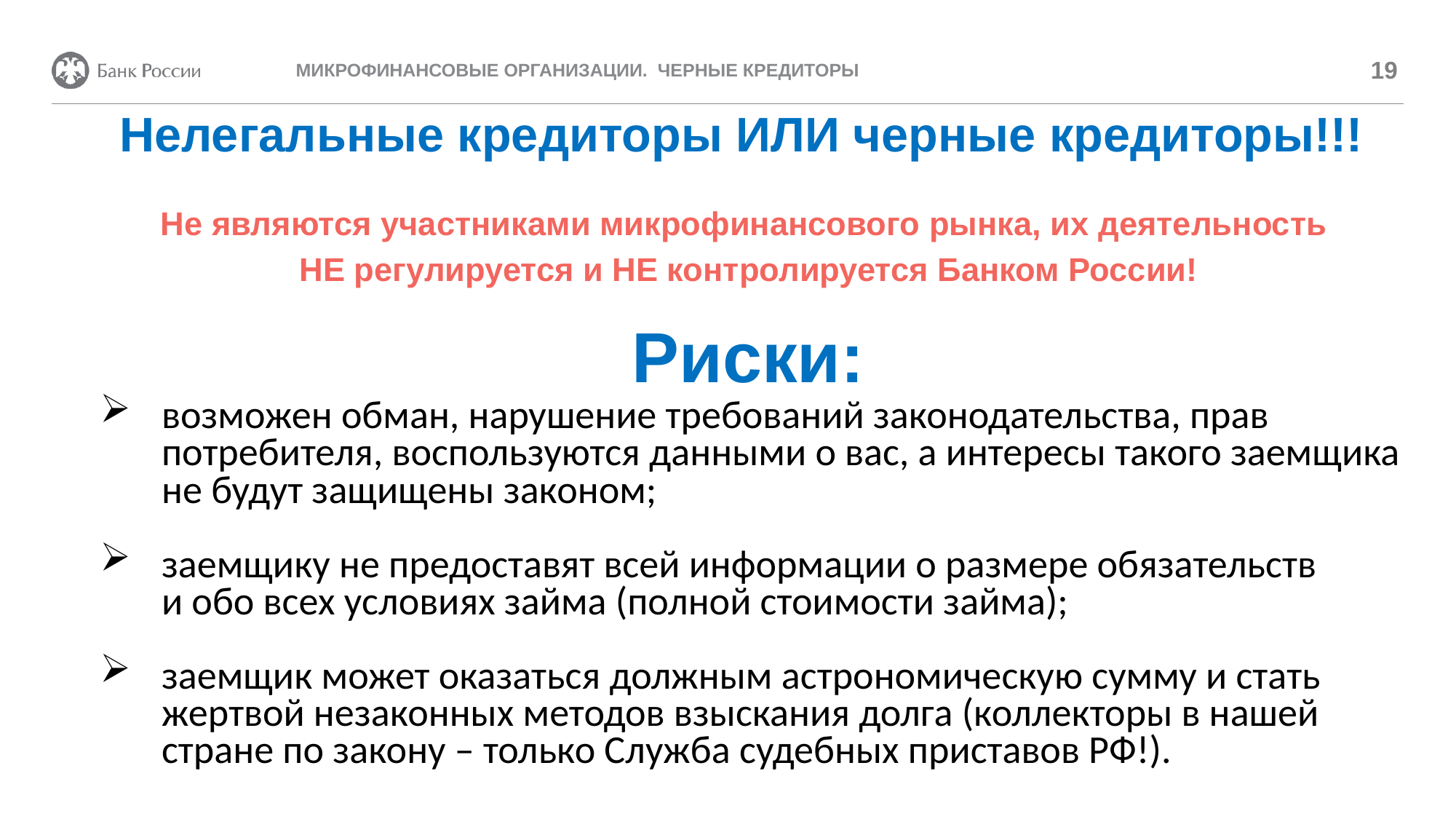

19
МИКРОФИНАНСОВЫЕ ОРГАНИЗАЦИИ.  ЧЕРНЫЕ КРЕДИТОРЫ
Нелегальные кредиторы ИЛИ черные кредиторы!!!
Не являются участниками микрофинансового рынка, их деятельность
НЕ регулируется и НЕ контролируется Банком России!

Риски:

возможен обман, нарушение требований законодательства, прав потребителя, воспользуются данными о вас, а интересы такого заемщика не будут защищены законом;

заемщику не предоставят всей информации о размере обязательств и обо всех условиях займа (полной стоимости займа);

заемщик может оказаться должным астрономическую сумму и стать жертвой незаконных методов взыскания долга (коллекторы в нашей стране по закону – только Служба судебных приставов РФ!).